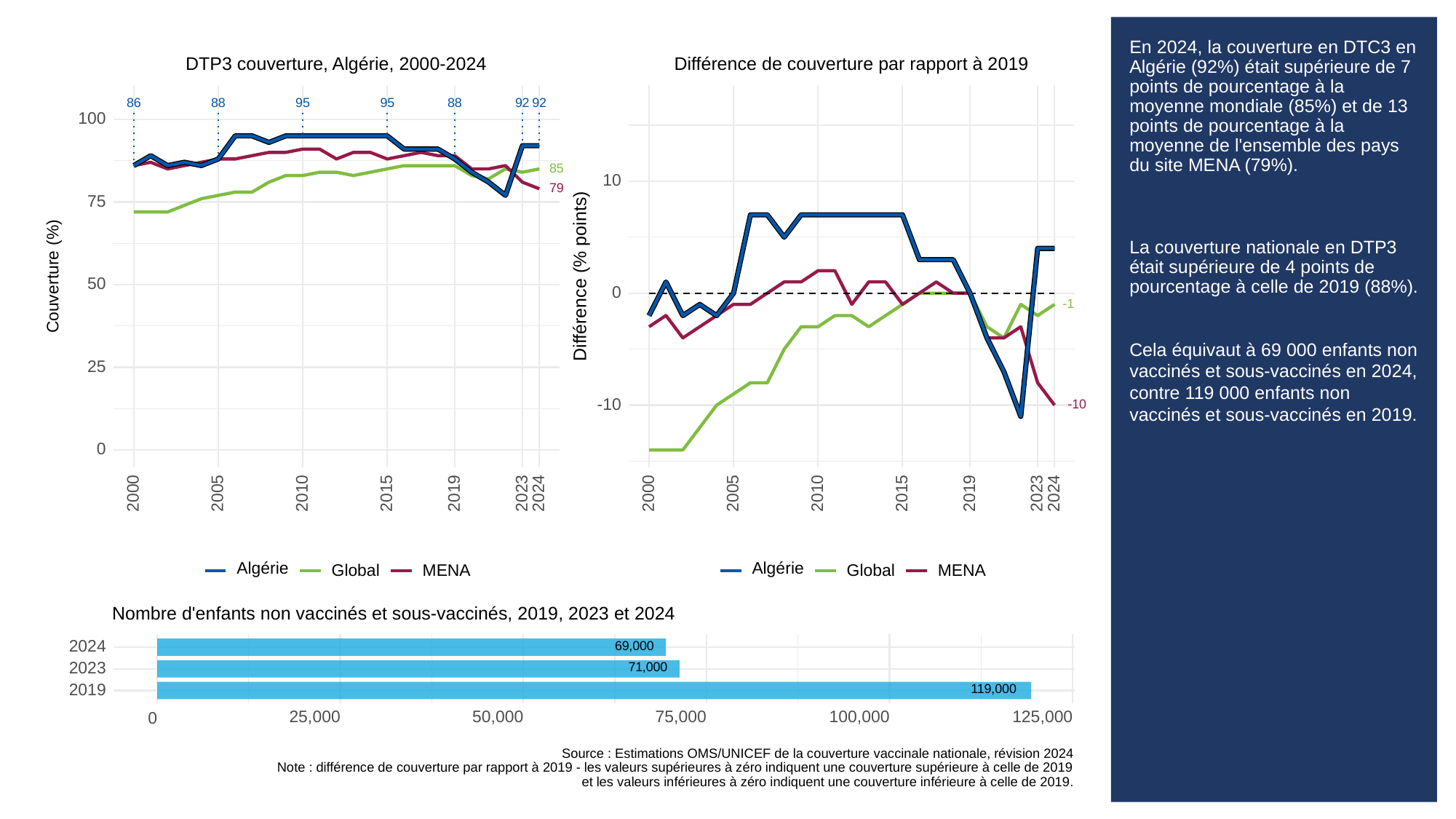

# En 2024, la couverture en DTC3 en Algérie (92%) était supérieure de 7 points de pourcentage à la moyenne mondiale (85%) et de 13 points de pourcentage à la moyenne de l'ensemble des pays du site MENA (79%).

La couverture nationale en DTP3 était supérieure de 4 points de pourcentage à celle de 2019 (88%).

Cela équivaut à 69 000 enfants non vaccinés et sous-vaccinés en 2024, contre 119 000 enfants non vaccinés et sous-vaccinés en 2019.

DTP3 couverture, Algérie, 2000-2024
Différence de couverture par rapport à 2019

86
88
95
95
88
92
92

100

85

10

79
75

Différence (% points)
Couverture (%)

50

0

-1

25

-10
-10

0

2023
2023
2000
2005
2010
2015
2019
2024
2000
2005
2010
2015
2019
2024
Algérie
Algérie
Global
Global
MENA
MENA

Nombre d'enfants non vaccinés et sous-vaccinés, 2019, 2023 et 2024

69,000
2024

71,000
2023

119,000
2019

25,000
50,000
75,000
100,000
125,000
0
Source : Estimations OMS/UNICEF de la couverture vaccinale nationale, révision 2024
Note : différence de couverture par rapport à 2019 - les valeurs supérieures à zéro indiquent une couverture supérieure à celle de 2019
et les valeurs inférieures à zéro indiquent une couverture inférieure à celle de 2019.